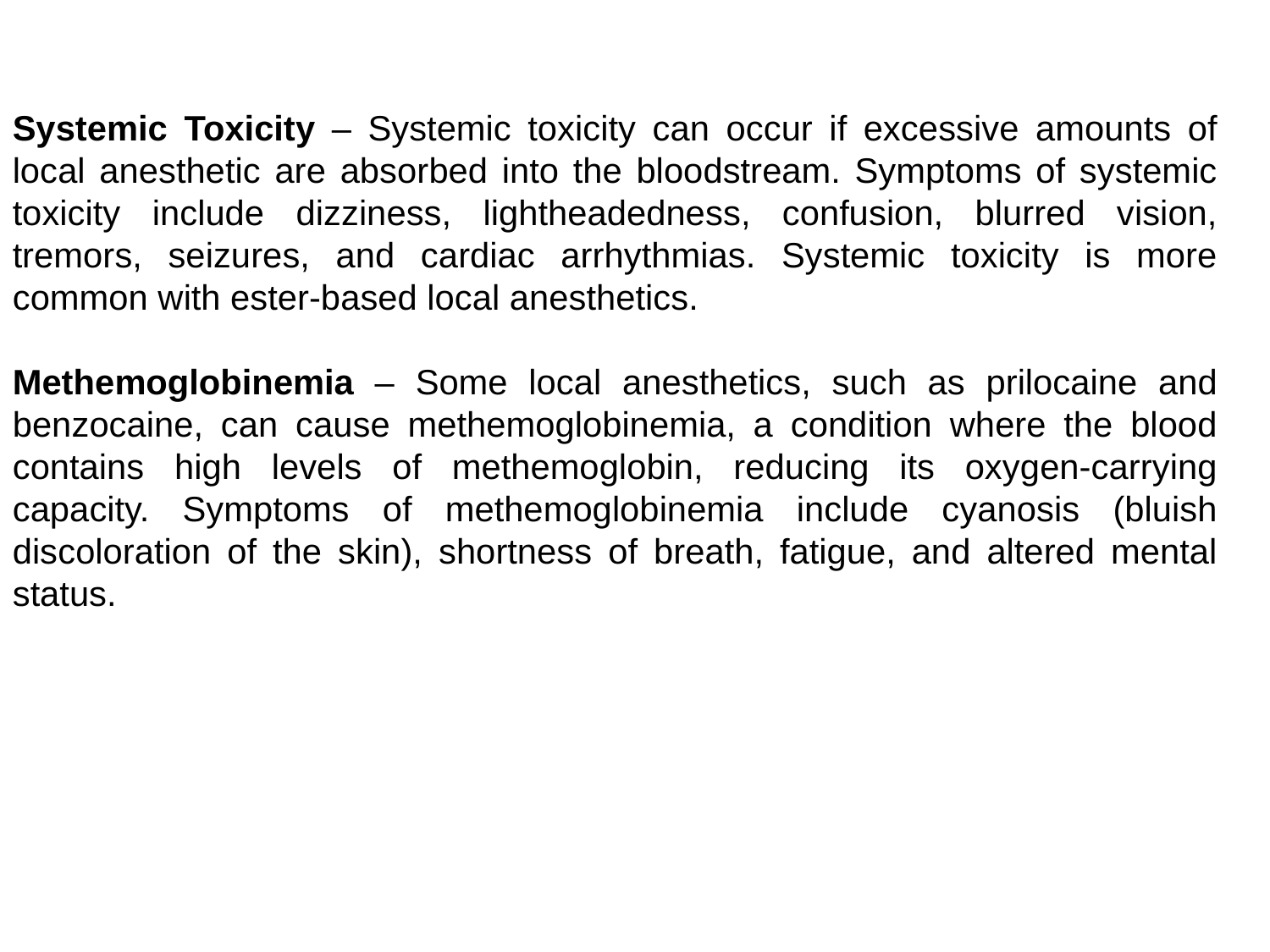

Systemic Toxicity – Systemic toxicity can occur if excessive amounts of local anesthetic are absorbed into the bloodstream. Symptoms of systemic toxicity include dizziness, lightheadedness, confusion, blurred vision, tremors, seizures, and cardiac arrhythmias. Systemic toxicity is more common with ester-based local anesthetics.

Methemoglobinemia – Some local anesthetics, such as prilocaine and benzocaine, can cause methemoglobinemia, a condition where the blood contains high levels of methemoglobin, reducing its oxygen-carrying capacity. Symptoms of methemoglobinemia include cyanosis (bluish discoloration of the skin), shortness of breath, fatigue, and altered mental status.